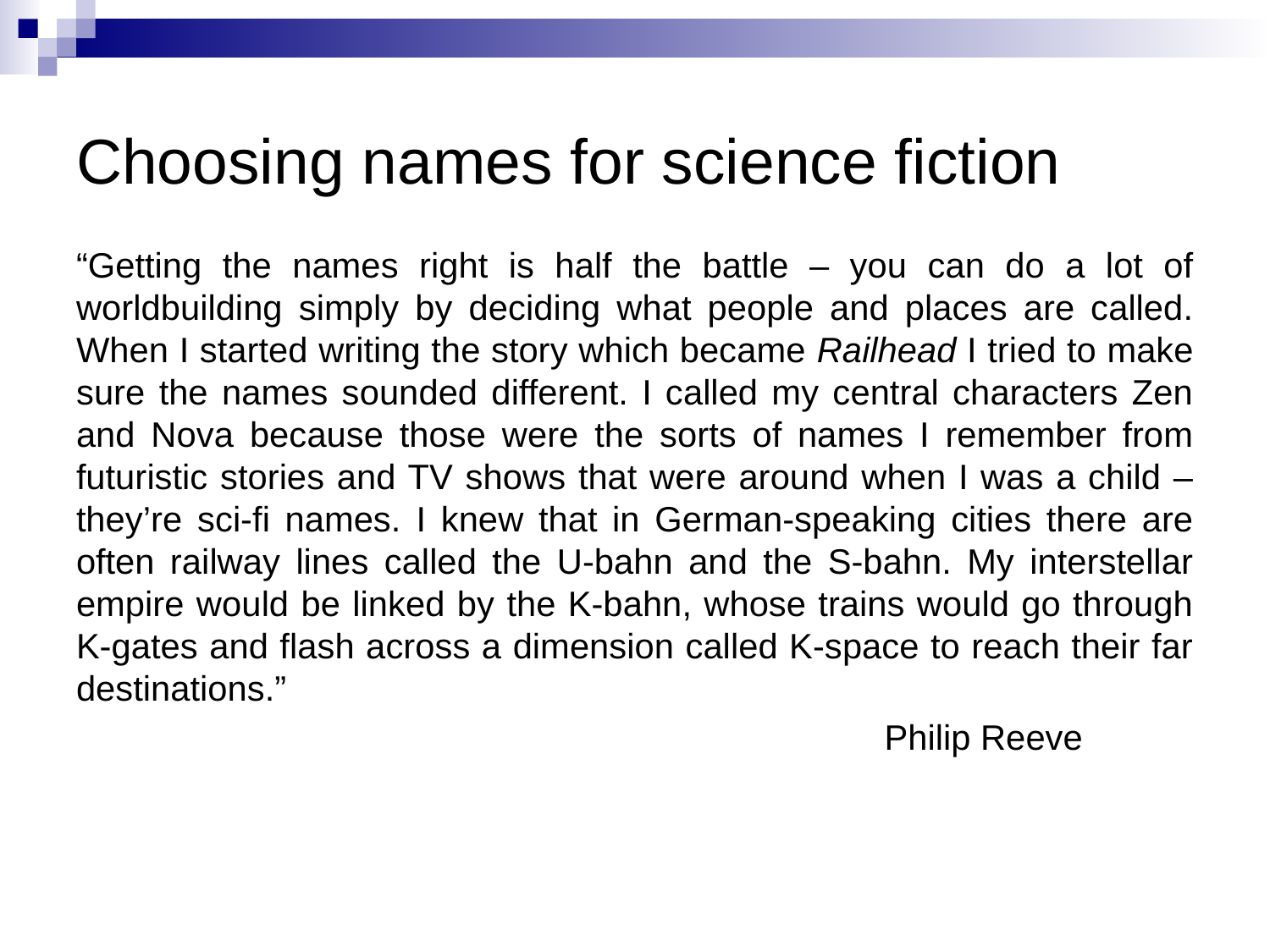

# Choosing names for science fiction
“Getting the names right is half the battle – you can do a lot of worldbuilding simply by deciding what people and places are called. When I started writing the story which became Railhead I tried to make sure the names sounded different. I called my central characters Zen and Nova because those were the sorts of names I remember from futuristic stories and TV shows that were around when I was a child – they’re sci-fi names. I knew that in German-speaking cities there are often railway lines called the U-bahn and the S-bahn. My interstellar empire would be linked by the K-bahn, whose trains would go through K-gates and flash across a dimension called K-space to reach their far destinations.”
                                                                                   Philip Reeve